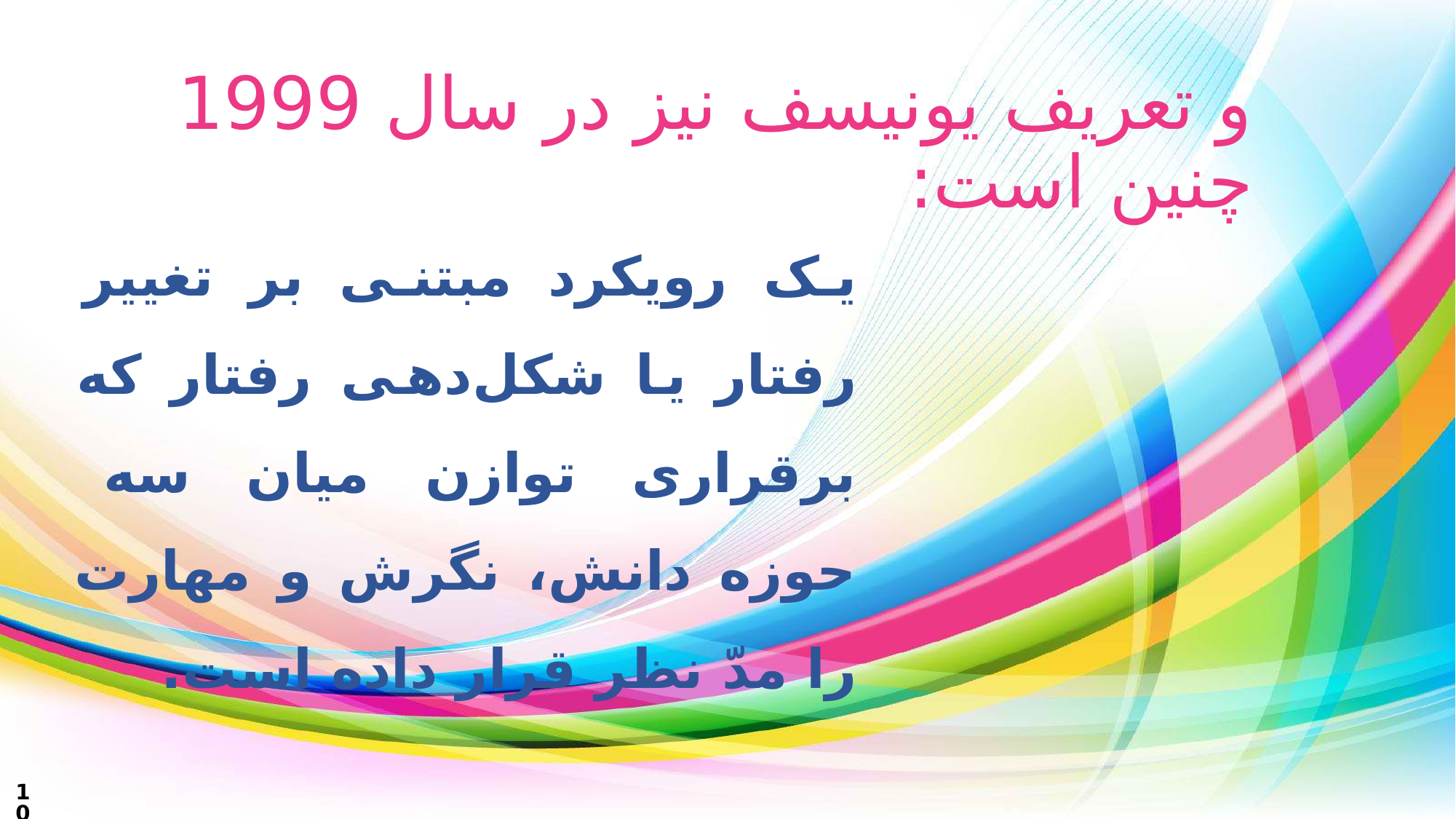

# و تعریف یونیسف نیز در سال 1999 چنین است:
یک رویکرد مبتنی بر تغییر رفتار یا شکل‌دهی رفتار که برقراری توازن میان سه حوزه دانش، نگرش و مهارت را مدّ نظر قرار داده است.